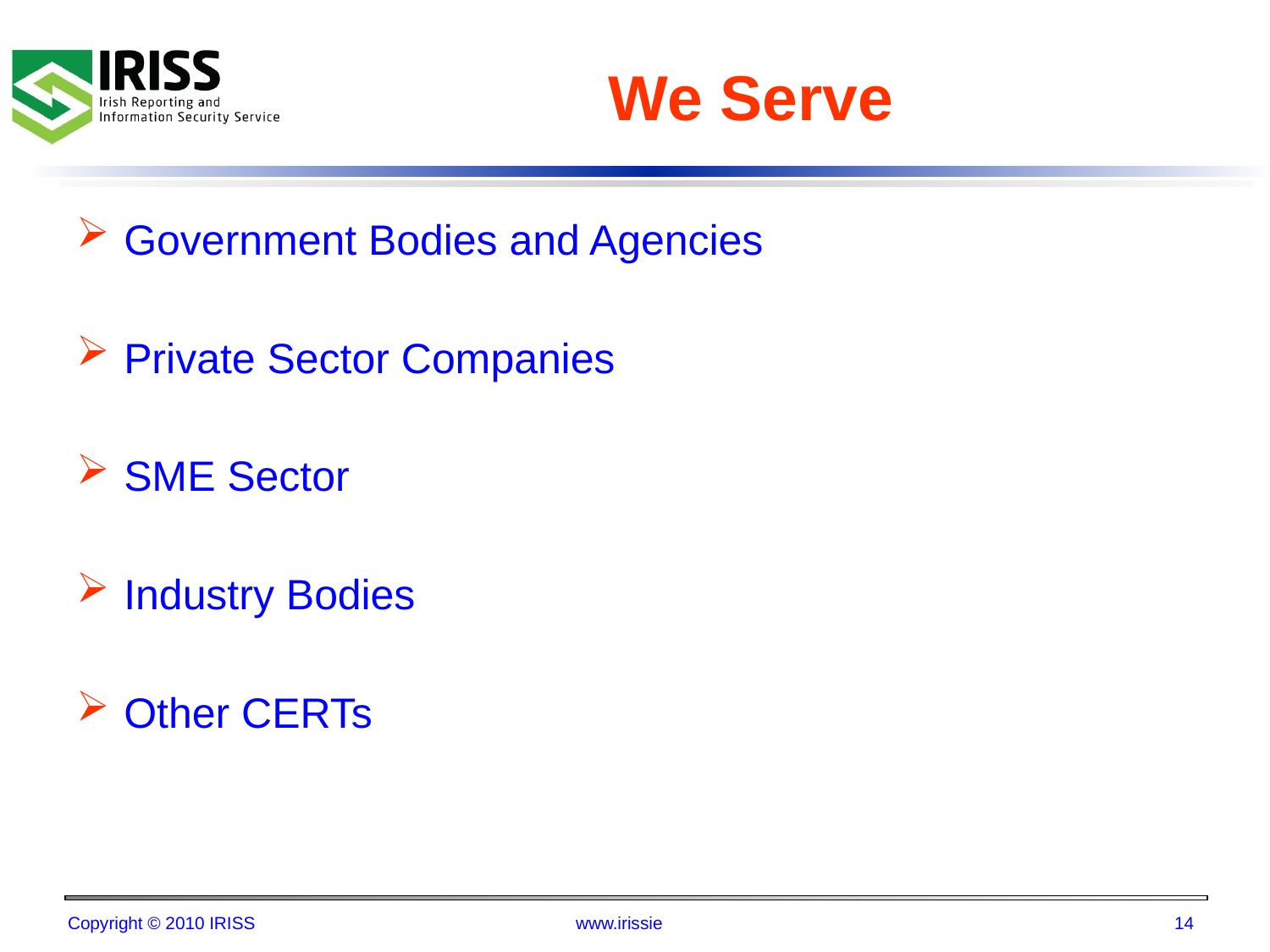

# We Serve
Government Bodies and Agencies

Private Sector Companies

SME Sector

Industry Bodies

Other CERTs
Copyright © 2010 IRISS 			www.irissie
14